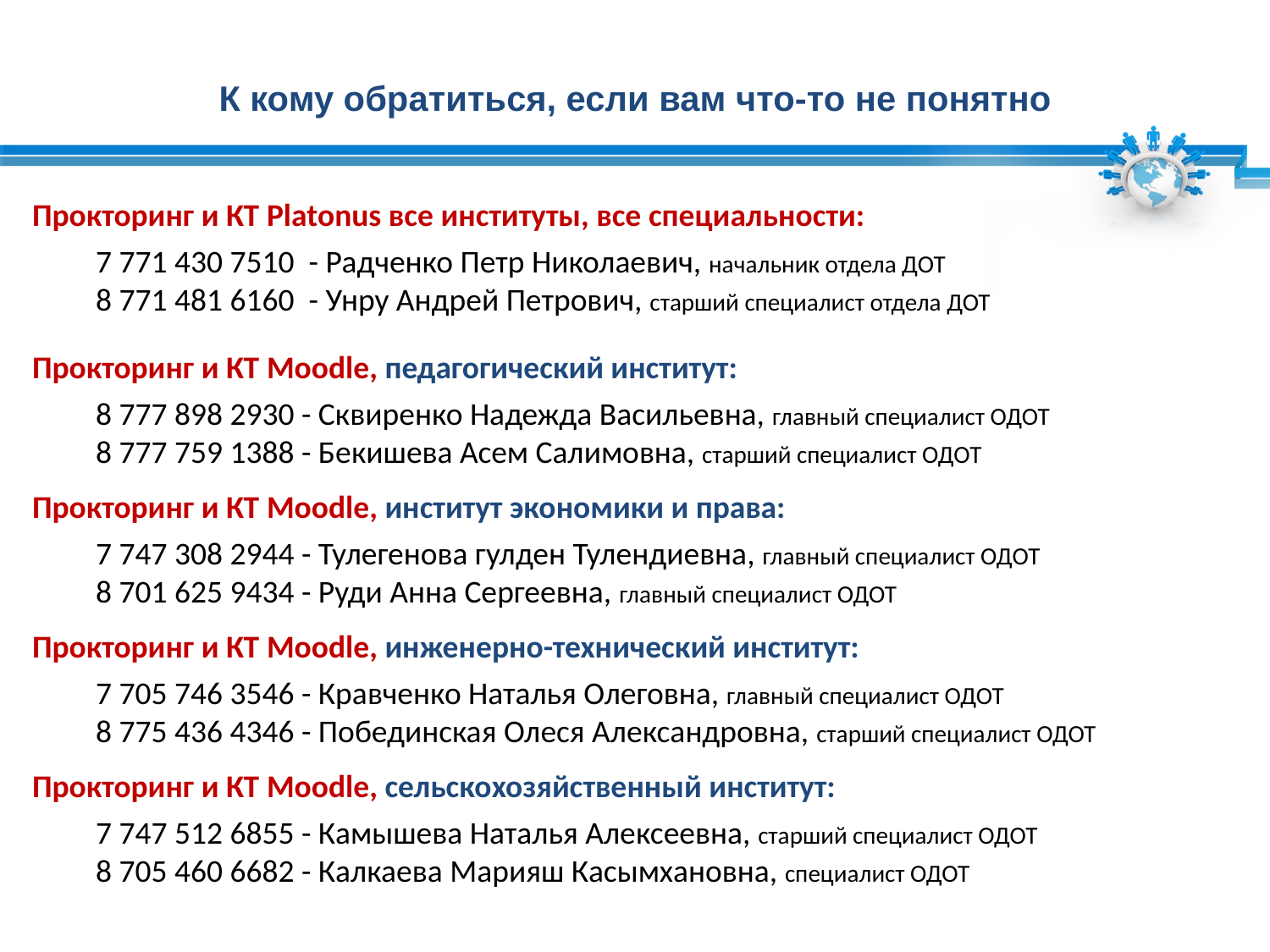

К кому обратиться, если вам что-то не понятно
Прокторинг и КТ Platonus все институты, все специальности:

7 771 430 7510  - Радченко Петр Николаевич, начальник отдела ДОТ
8 771 481 6160  - Унру Андрей Петрович, старший специалист отдела ДОТ

Прокторинг и КТ Moodle, педагогический институт:

8 777 898 2930 - Сквиренко Надежда Васильевна, главный специалист ОДОТ
8 777 759 1388 - Бекишева Асем Салимовна, старший специалист ОДОТ

Прокторинг и КТ Moodle, институт экономики и права:

7 747 308 2944 - Тулегенова гулден Тулендиевна, главный специалист ОДОТ
8 701 625 9434 - Руди Анна Сергеевна, главный специалист ОДОТ

Прокторинг и КТ Moodle, инженерно-технический институт:

7 705 746 3546 - Кравченко Наталья Олеговна, главный специалист ОДОТ
8 775 436 4346 - Побединская Олеся Александровна, старший специалист ОДОТ

Прокторинг и КТ Moodle, сельскохозяйственный институт:

7 747 512 6855 - Камышева Наталья Алексеевна, старший специалист ОДОТ
8 705 460 6682 - Калкаева Марияш Касымхановна, специалист ОДОТ